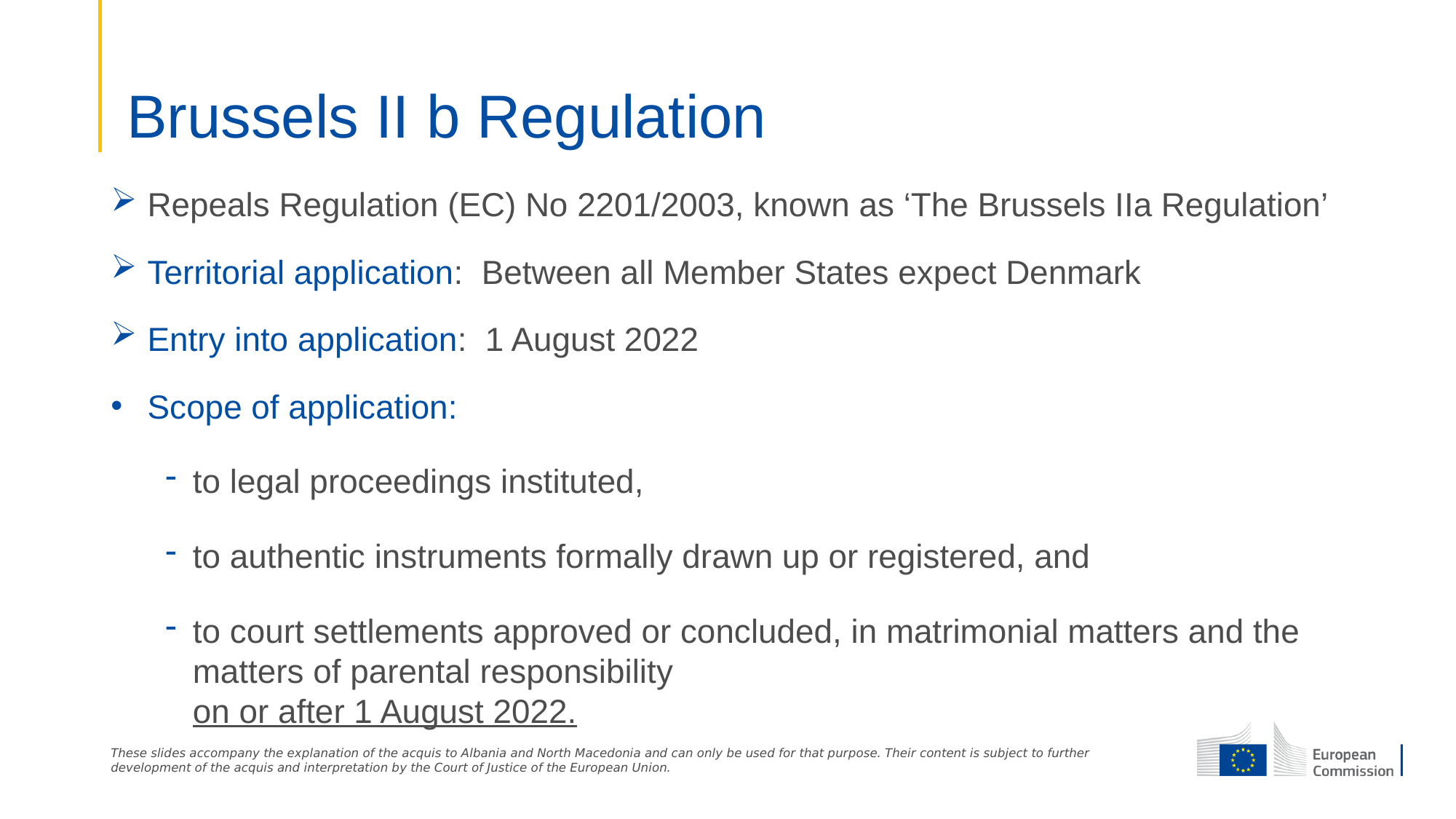

# Brussels II b Regulation
 Repeals Regulation (EC) No 2201/2003, known as ‘The Brussels IIa Regulation’
 Territorial application:  Between all Member States expect Denmark
 Entry into application:  1 August 2022
 Scope of application:
to legal proceedings instituted,
to authentic instruments formally drawn up or registered, and
to court settlements approved or concluded, in matrimonial matters and the  matters of parental responsibility
on or after 1 August 2022.